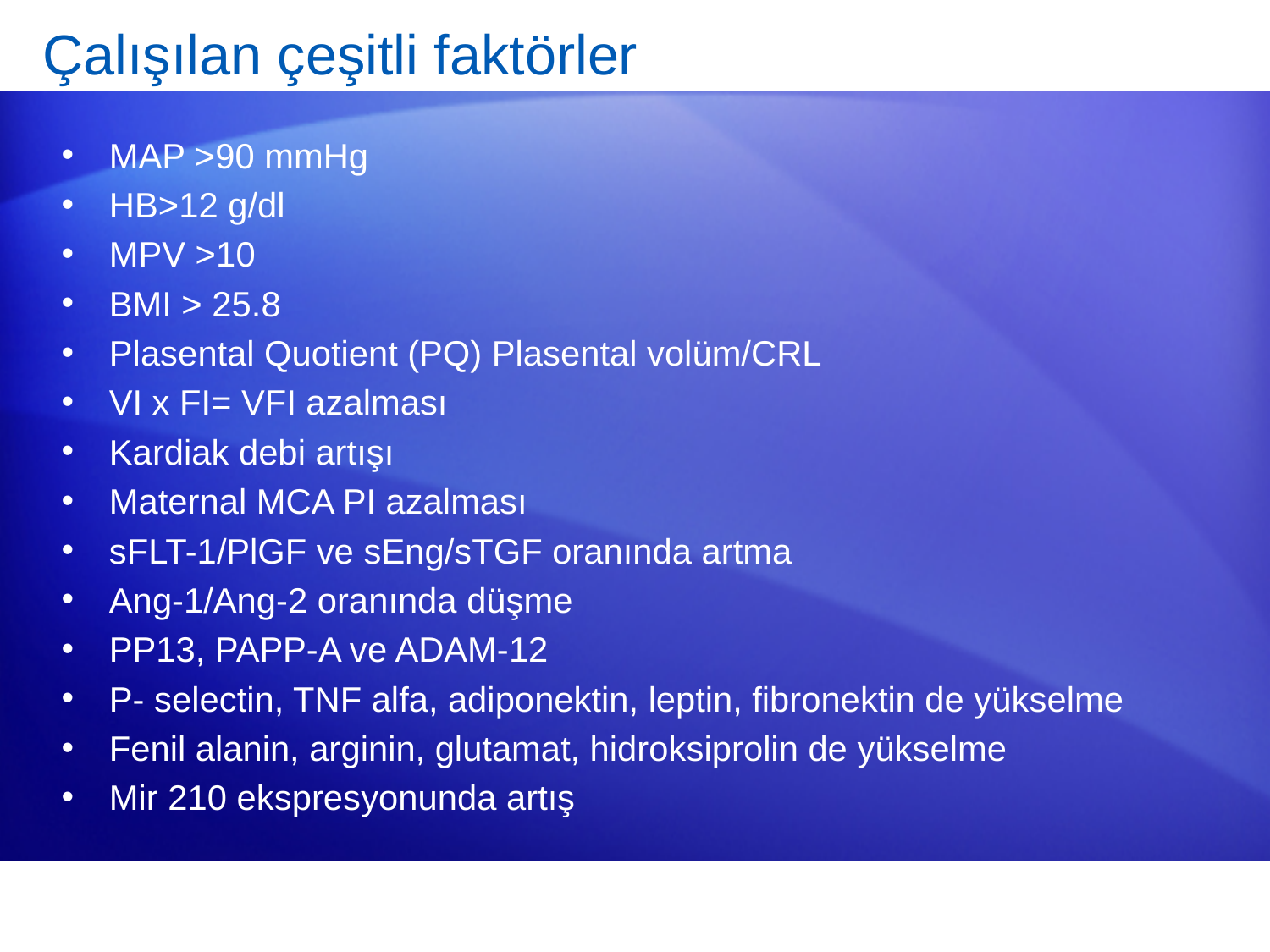

# Çalışılan çeşitli faktörler
MAP >90 mmHg
HB>12 g/dl
MPV >10
BMI > 25.8
Plasental Quotient (PQ) Plasental volüm/CRL
VI x FI= VFI azalması
Kardiak debi artışı
Maternal MCA PI azalması
sFLT-1/PlGF ve sEng/sTGF oranında artma
Ang-1/Ang-2 oranında düşme
PP13, PAPP-A ve ADAM-12
P- selectin, TNF alfa, adiponektin, leptin, fibronektin de yükselme
Fenil alanin, arginin, glutamat, hidroksiprolin de yükselme
Mir 210 ekspresyonunda artış